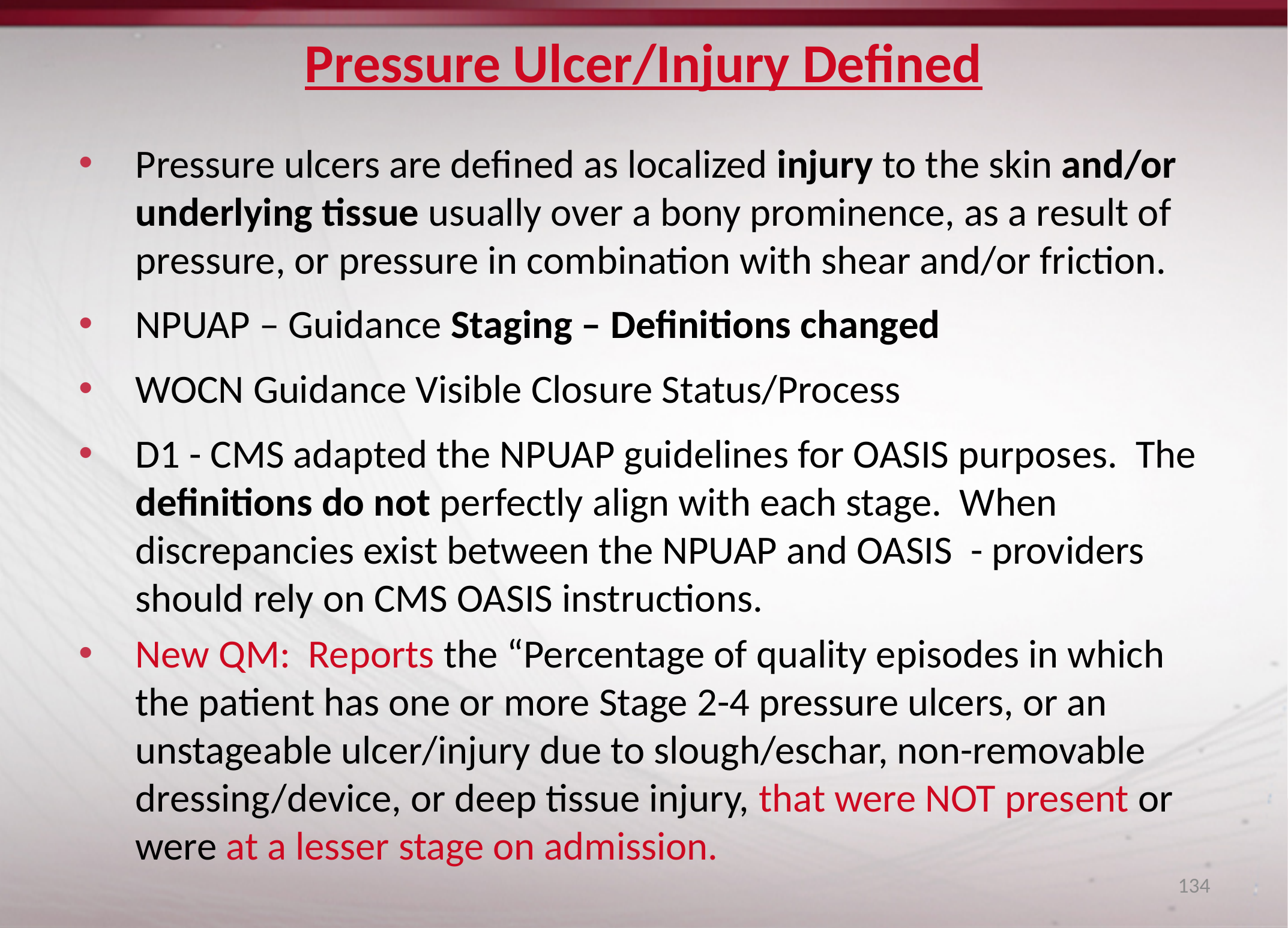

# Pressure Ulcer/Injury Defined
Pressure ulcers are defined as localized injury to the skin and/or underlying tissue usually over a bony prominence, as a result of pressure, or pressure in combination with shear and/or friction.

NPUAP – Guidance Staging – Definitions changed

WOCN Guidance Visible Closure Status/Process

D1 - CMS adapted the NPUAP guidelines for OASIS purposes.  The definitions do not perfectly align with each stage.  When discrepancies exist between the NPUAP and OASIS  - providers should rely on CMS OASIS instructions.
New QM:  Reports the “Percentage of quality episodes in which the patient has one or more Stage 2-4 pressure ulcers, or an unstageable ulcer/injury due to slough/eschar, non-removable dressing/device, or deep tissue injury, that were NOT present or were at a lesser stage on admission.
134